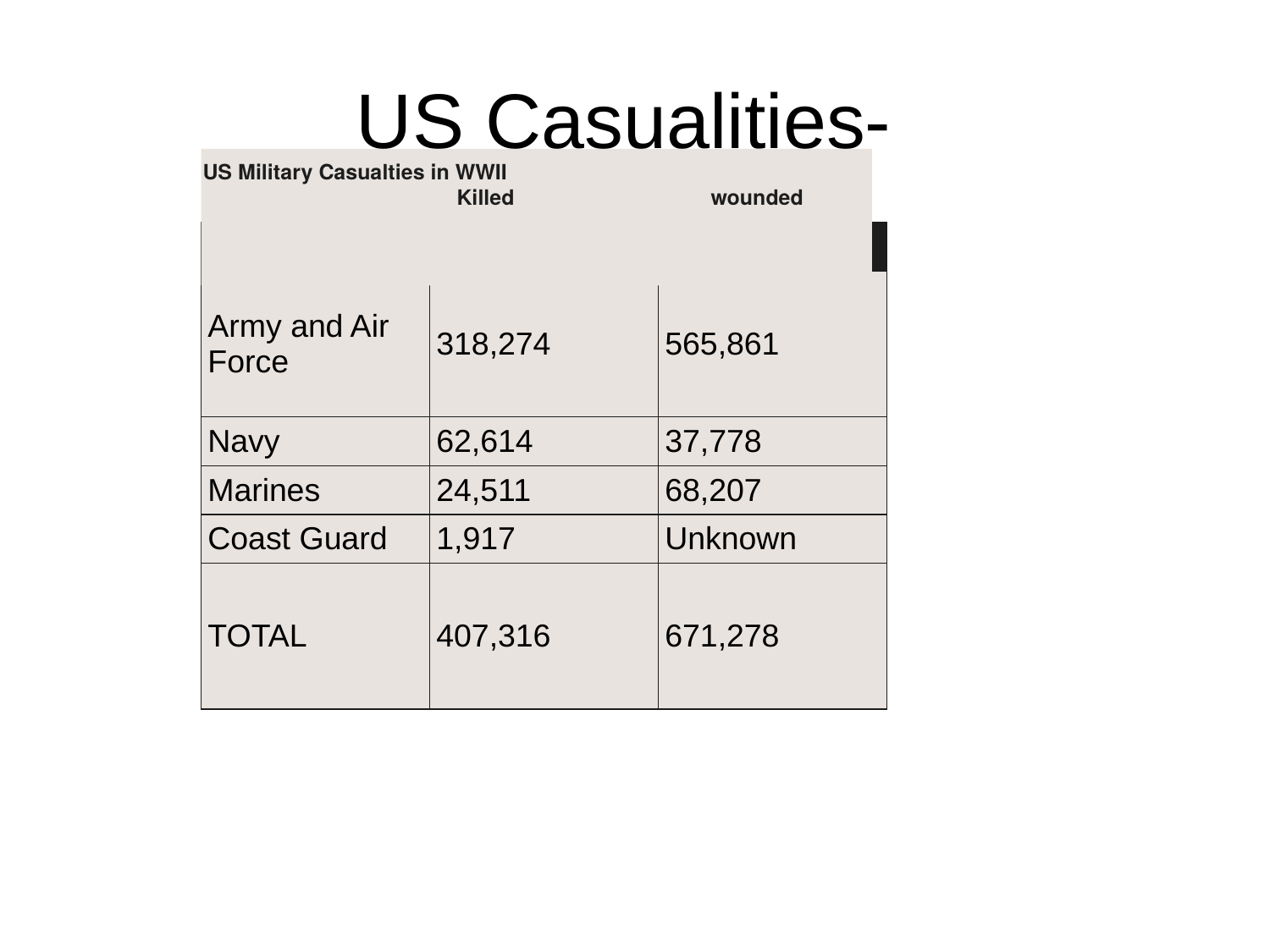

# US Casualities-
US Military Casualties in WWII
		Killed		wounded

|  | Killed | Wounded |
| --- | --- | --- |
| Army and Air Force | 318,274 | 565,861 |
| Navy | 62,614 | 37,778 |
| Marines | 24,511 | 68,207 |
| Coast Guard | 1,917 | Unknown |
| TOTAL | 407,316 | 671,278 |